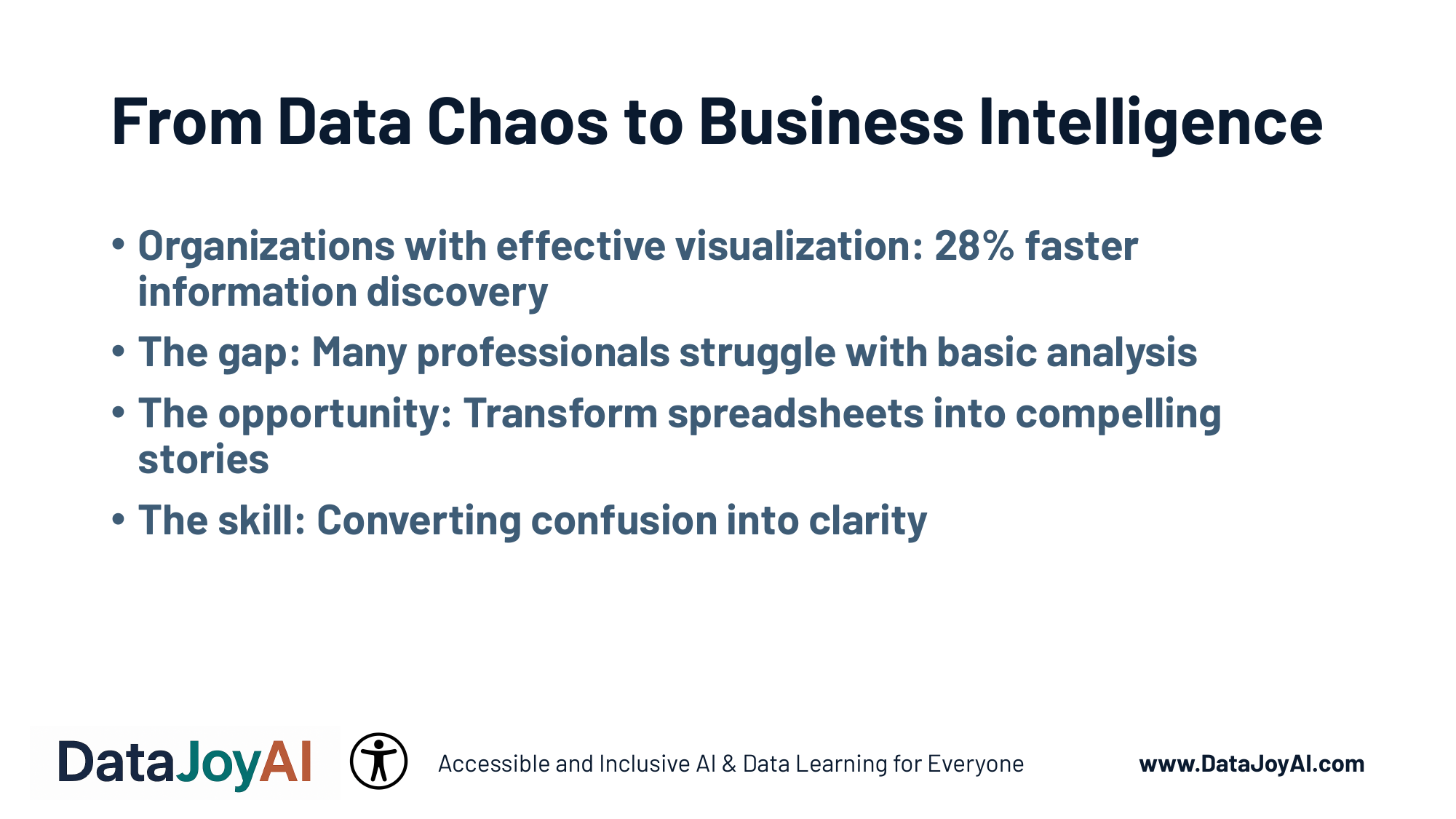

# From Data Chaos to Business Intelligence
Organizations with effective visualization: 28% faster information discovery
The gap: Many professionals struggle with basic analysis
The opportunity: Transform spreadsheets into compelling stories
The skill: Converting confusion into clarity